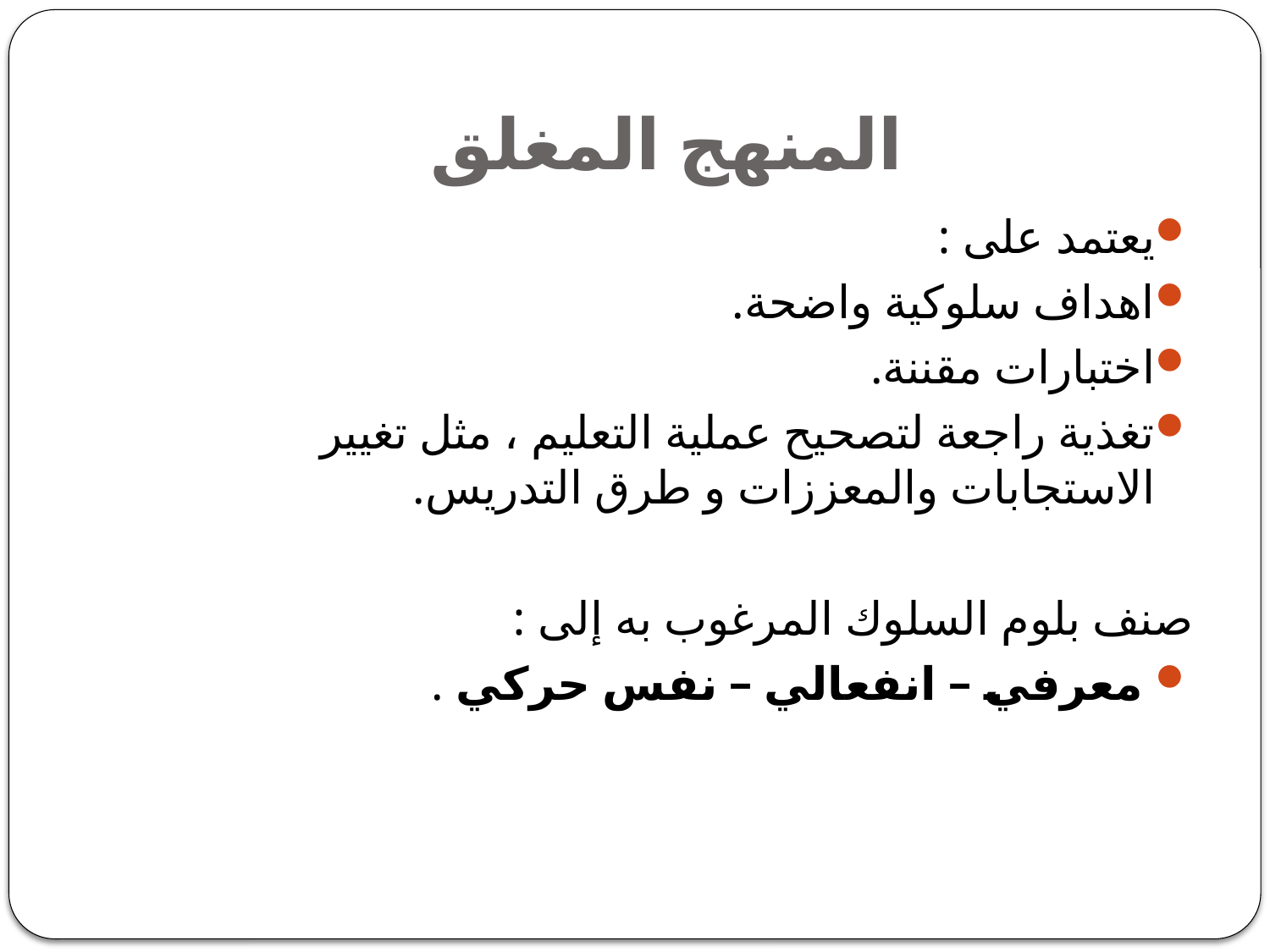

# المنهج المغلق
يعتمد على :
اهداف سلوكية واضحة.
اختبارات مقننة.
تغذية راجعة لتصحيح عملية التعليم ، مثل تغيير الاستجابات والمعززات و طرق التدريس.

صنف بلوم السلوك المرغوب به إلى :
 معرفي – انفعالي – نفس حركي .